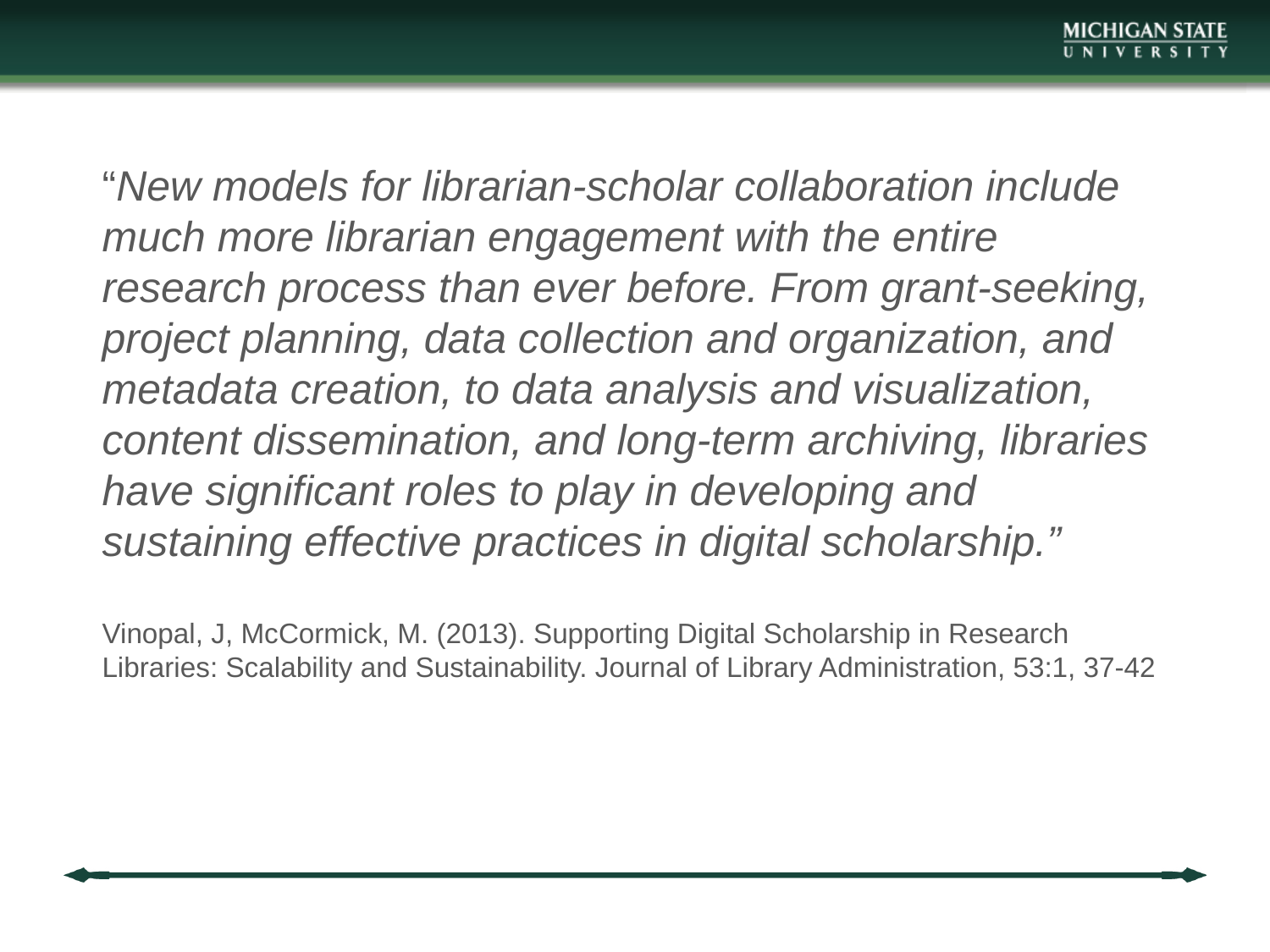

“New models for librarian-scholar collaboration include much more librarian engagement with the entire research process than ever before. From grant-seeking, project planning, data collection and organization, and metadata creation, to data analysis and visualization, content dissemination, and long-term archiving, libraries have significant roles to play in developing and sustaining effective practices in digital scholarship.”

Vinopal, J, McCormick, M. (2013). Supporting Digital Scholarship in Research Libraries: Scalability and Sustainability. Journal of Library Administration, 53:1, 37-42